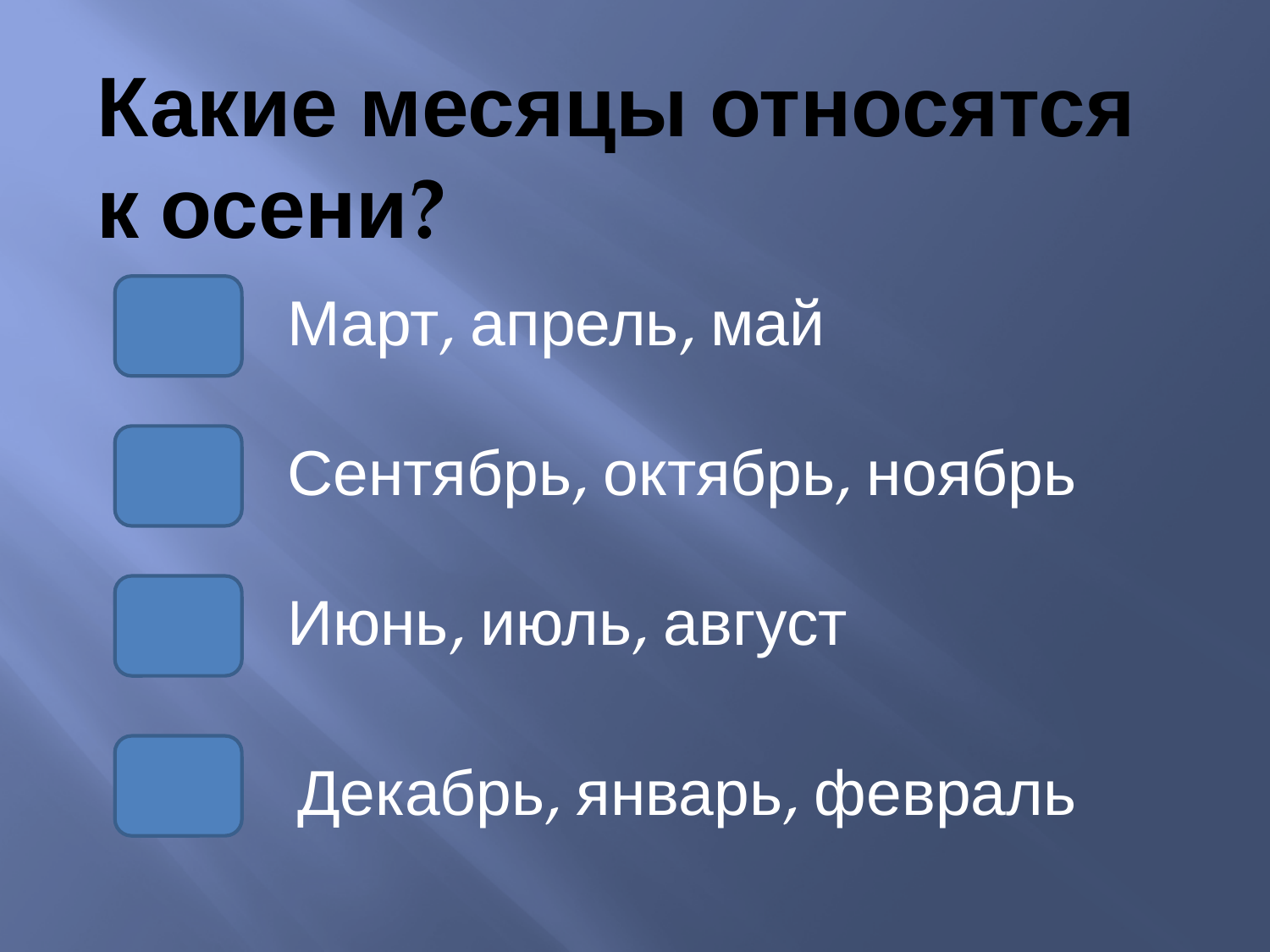

Какие месяцы относятся к осени?

Март, апрель, май

Сентябрь, октябрь, ноябрь

Июнь, июль, август

Декабрь, январь, февраль